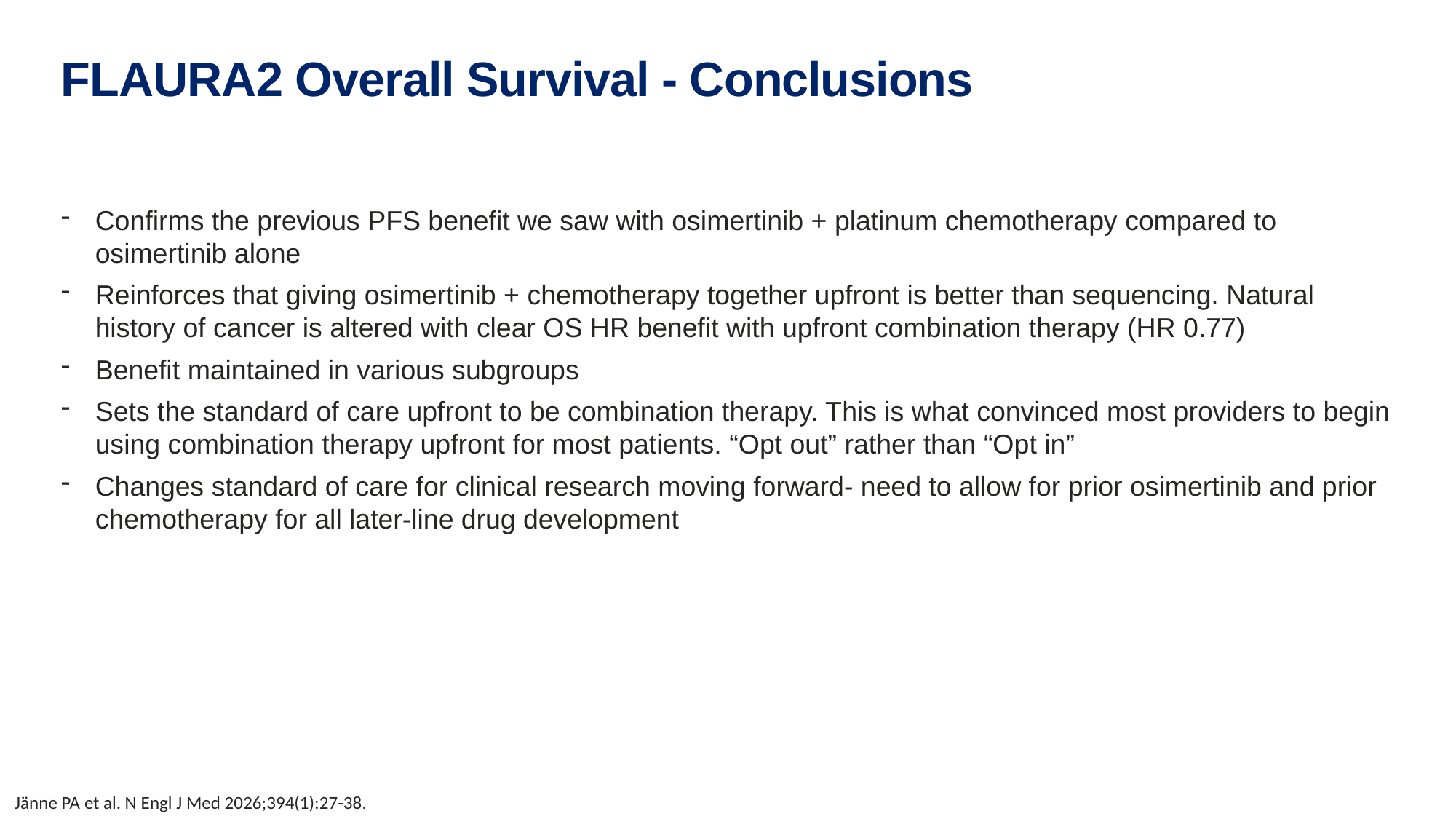

# FLAURA2 Overall Survival - Conclusions
Confirms the previous PFS benefit we saw with osimertinib + platinum chemotherapy compared to osimertinib alone
Reinforces that giving osimertinib + chemotherapy together upfront is better than sequencing. Natural history of cancer is altered with clear OS HR benefit with upfront combination therapy (HR 0.77)
Benefit maintained in various subgroups
Sets the standard of care upfront to be combination therapy. This is what convinced most providers to begin using combination therapy upfront for most patients. “Opt out” rather than “Opt in”
Changes standard of care for clinical research moving forward- need to allow for prior osimertinib and prior chemotherapy for all later-line drug development

Jänne PA et al. N Engl J Med 2026;394(1):27-38.